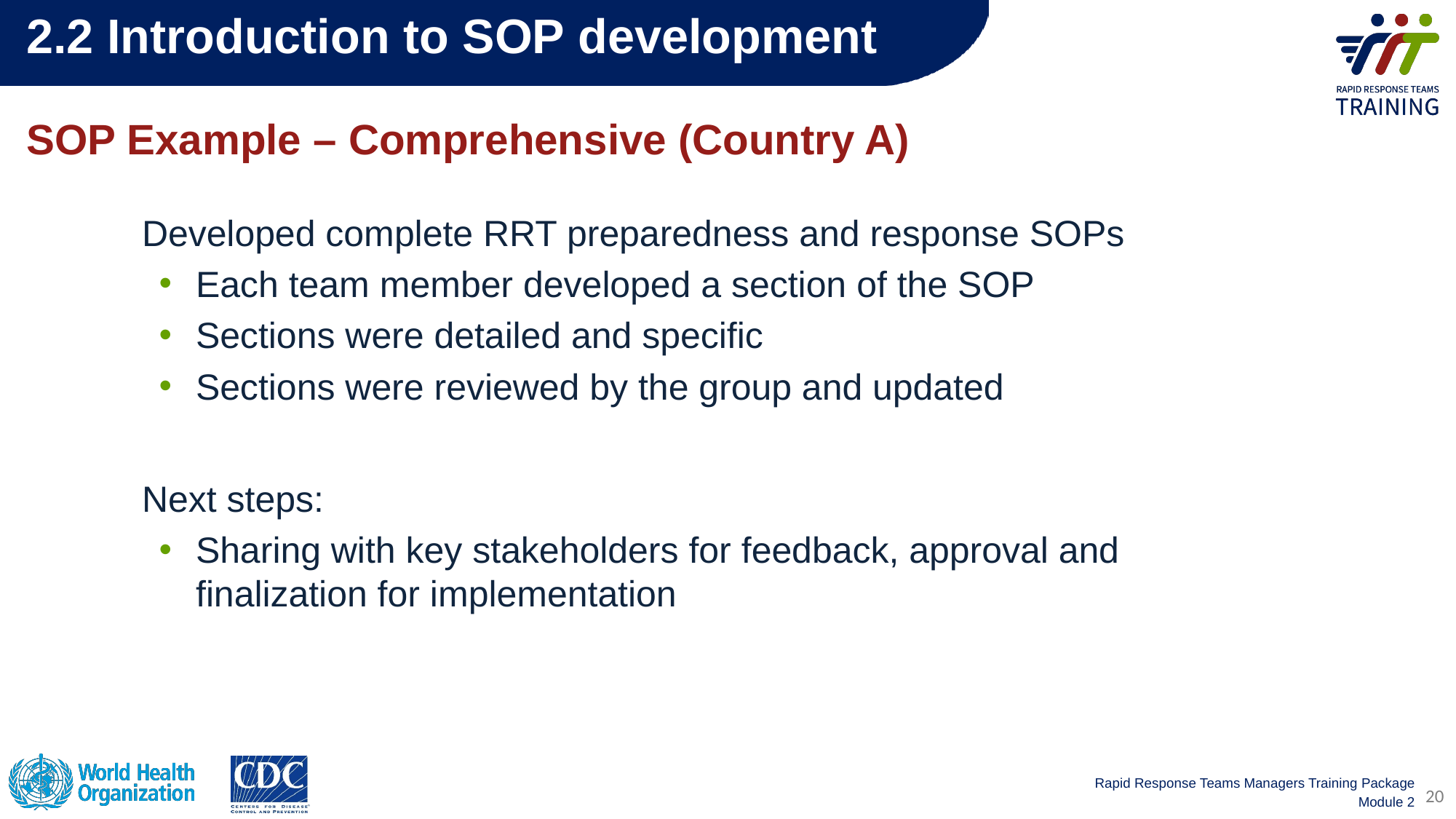

2.2 Introduction to SOP development​
# SOP Example – Comprehensive (Country A)
Developed complete RRT preparedness and response SOPs
Each team member developed a section of the SOP
Sections were detailed and specific
Sections were reviewed by the group and updated

Next steps:
Sharing with key stakeholders for feedback, approval and finalization for implementation
20